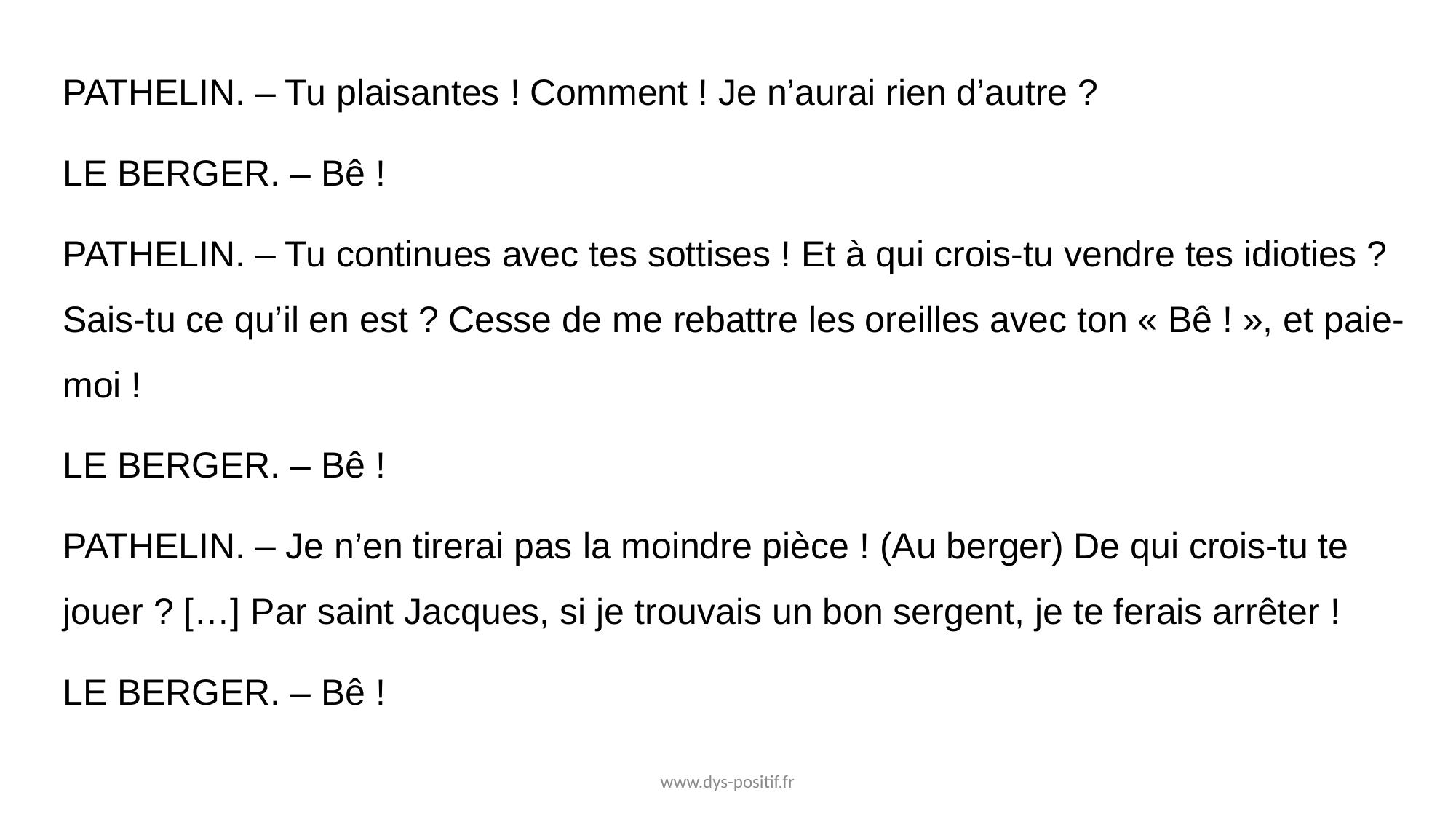

PATHELIN. – Tu plaisantes ! Comment ! Je n’aurai rien d’autre ?
LE BERGER. – Bê !
PATHELIN. – Tu continues avec tes sottises ! Et à qui crois-tu vendre tes idioties ? Sais-tu ce qu’il en est ? Cesse de me rebattre les oreilles avec ton « Bê ! », et paie-moi !
LE BERGER. – Bê !
PATHELIN. – Je n’en tirerai pas la moindre pièce ! (Au berger) De qui crois-tu te jouer ? […] Par saint Jacques, si je trouvais un bon sergent, je te ferais arrêter !
LE BERGER. – Bê !
www.dys-positif.fr